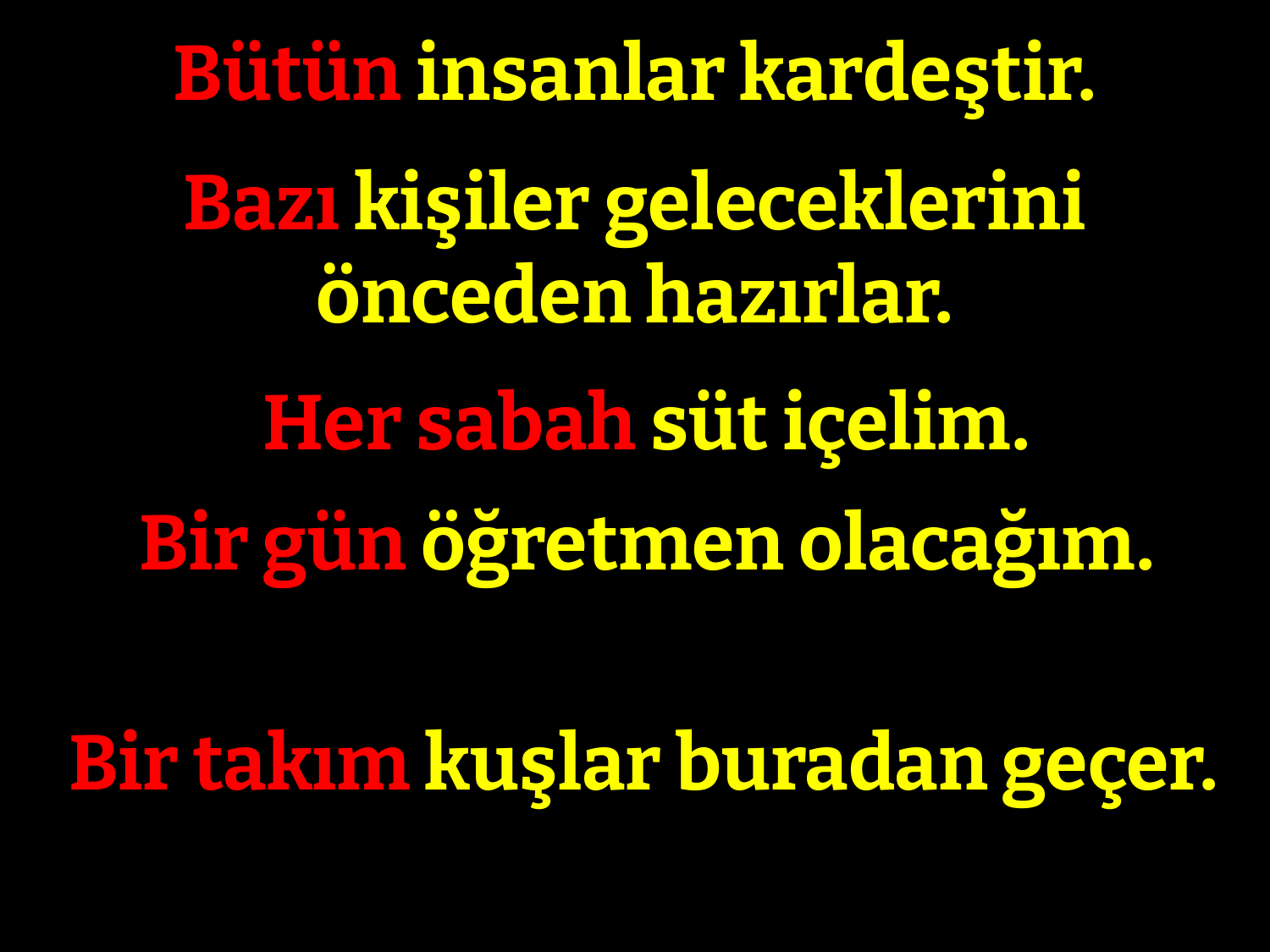

Bütün insanlar kardeştir.
Bazı kişiler geleceklerini önceden hazırlar.
#
Her sabah süt içelim.
Bir gün öğretmen olacağım.
Bir takım kuşlar buradan geçer.